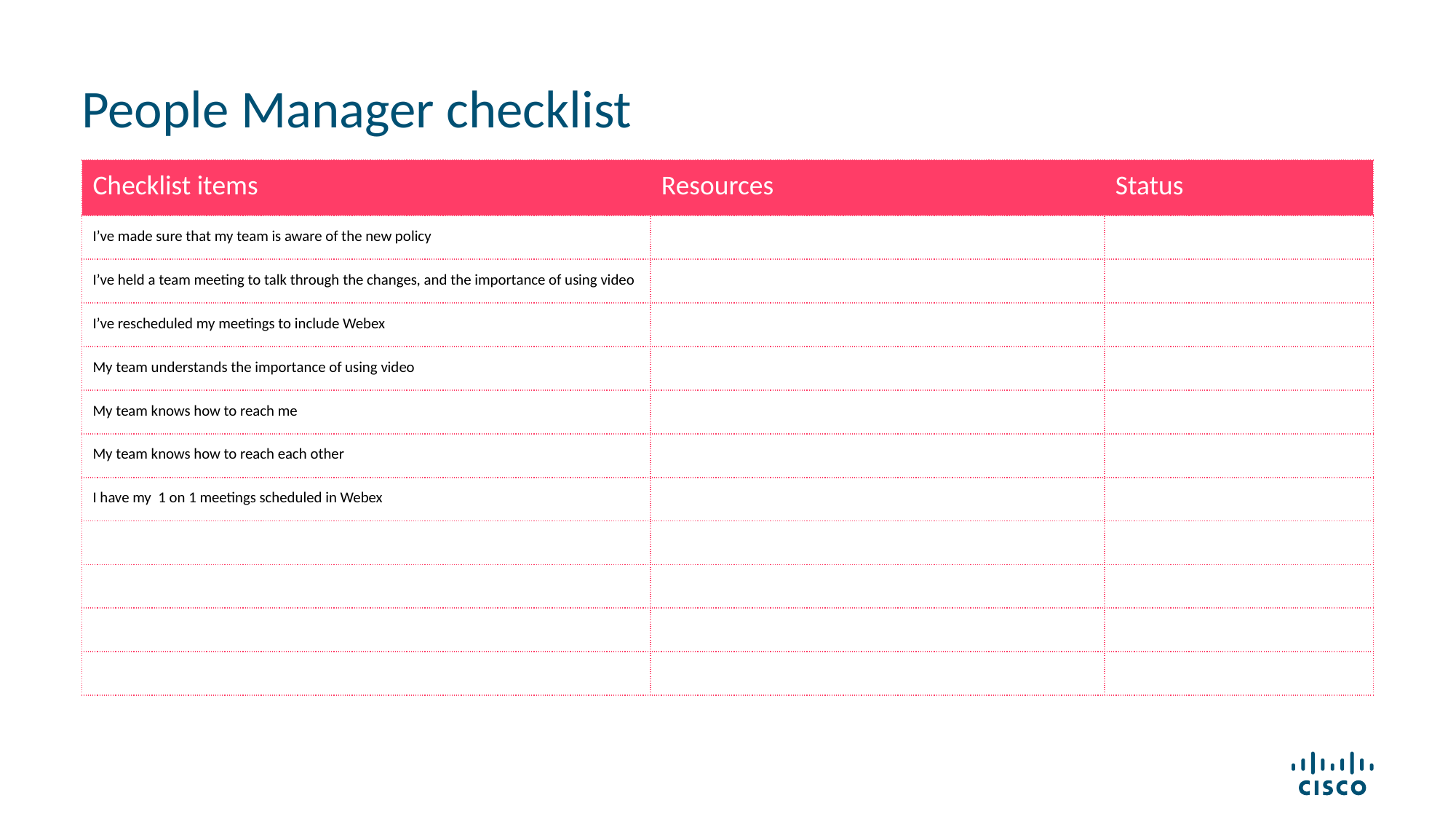

# People Manager checklist
| Checklist items | Resources | Status |
| --- | --- | --- |
| I’ve made sure that my team is aware of the new policy |  |  |
| I’ve held a team meeting to talk through the changes, and the importance of using video |  |  |
| I’ve rescheduled my meetings to include Webex |  |  |
| My team understands the importance of using video |  |  |
| My team knows how to reach me |  |  |
| My team knows how to reach each other |  |  |
| I have my  1 on 1 meetings scheduled in Webex |  |  |
|  |  |  |
|  |  |  |
|  |  |  |
|  |  |  |